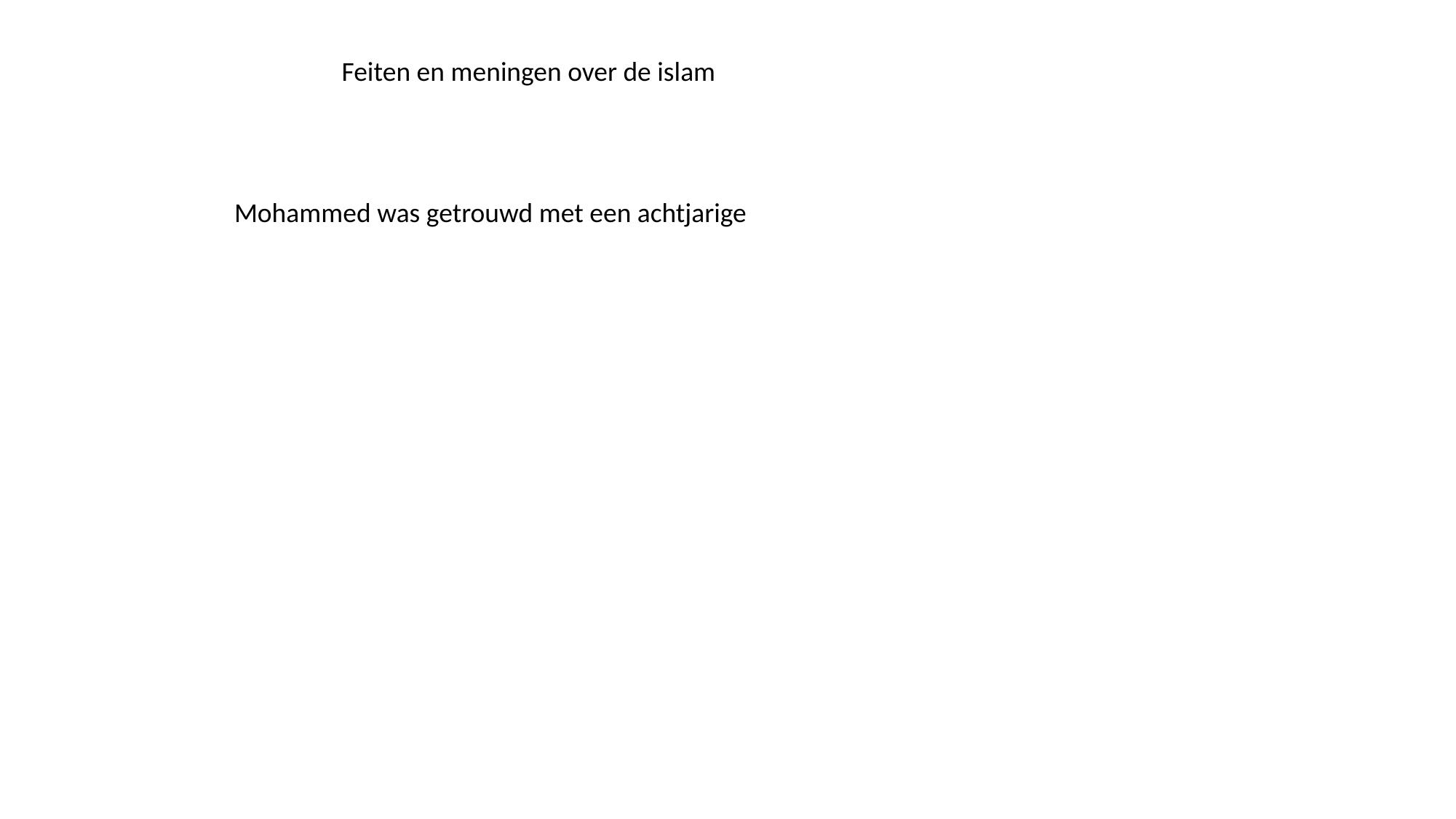

Feiten en meningen over de islam
Mohammed was getrouwd met een achtjarige